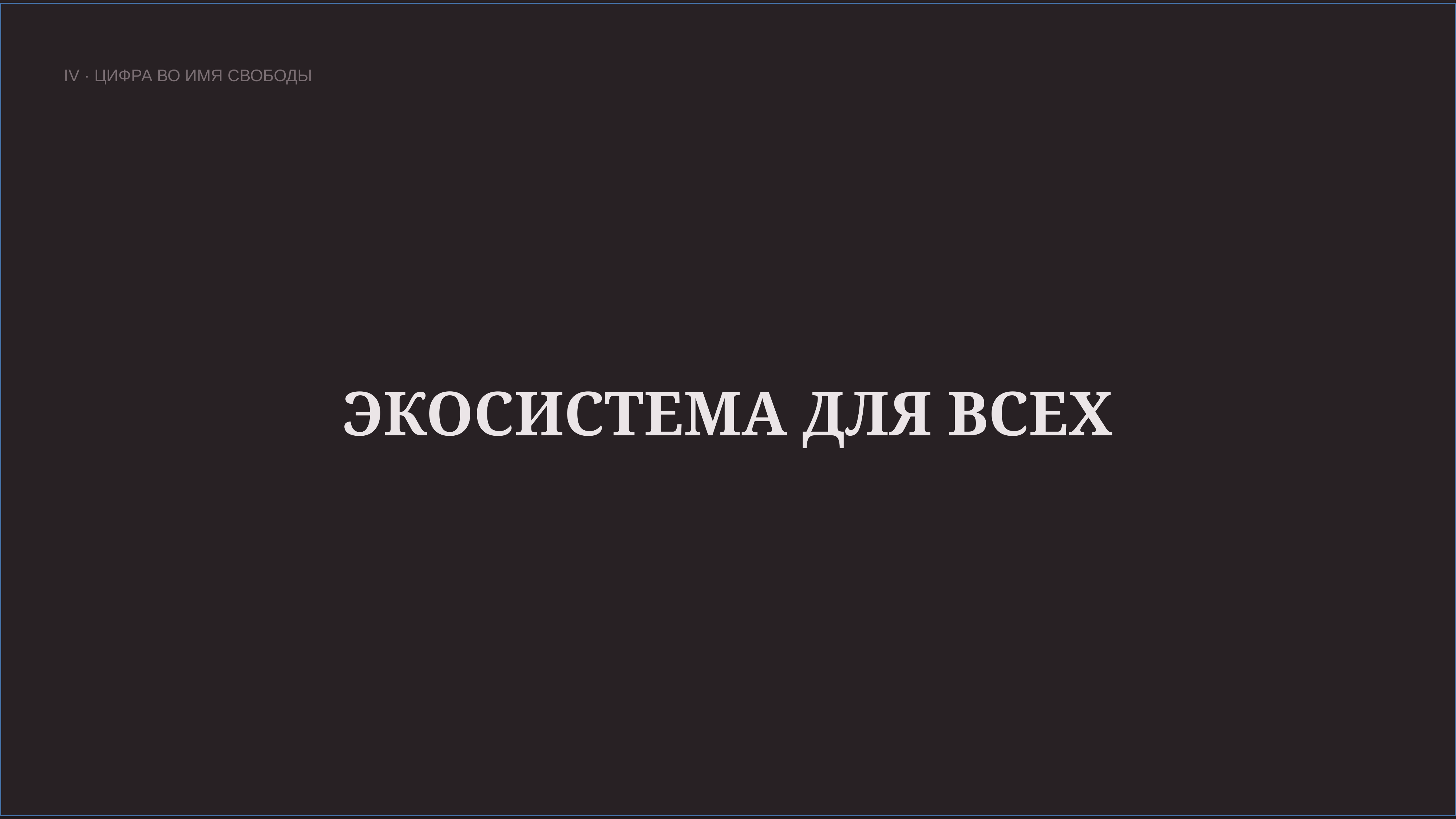

IV · ЦИФРА ВО ИМЯ СВОБОДЫ
ЭКОСИСТЕМА ДЛЯ ВСЕХ